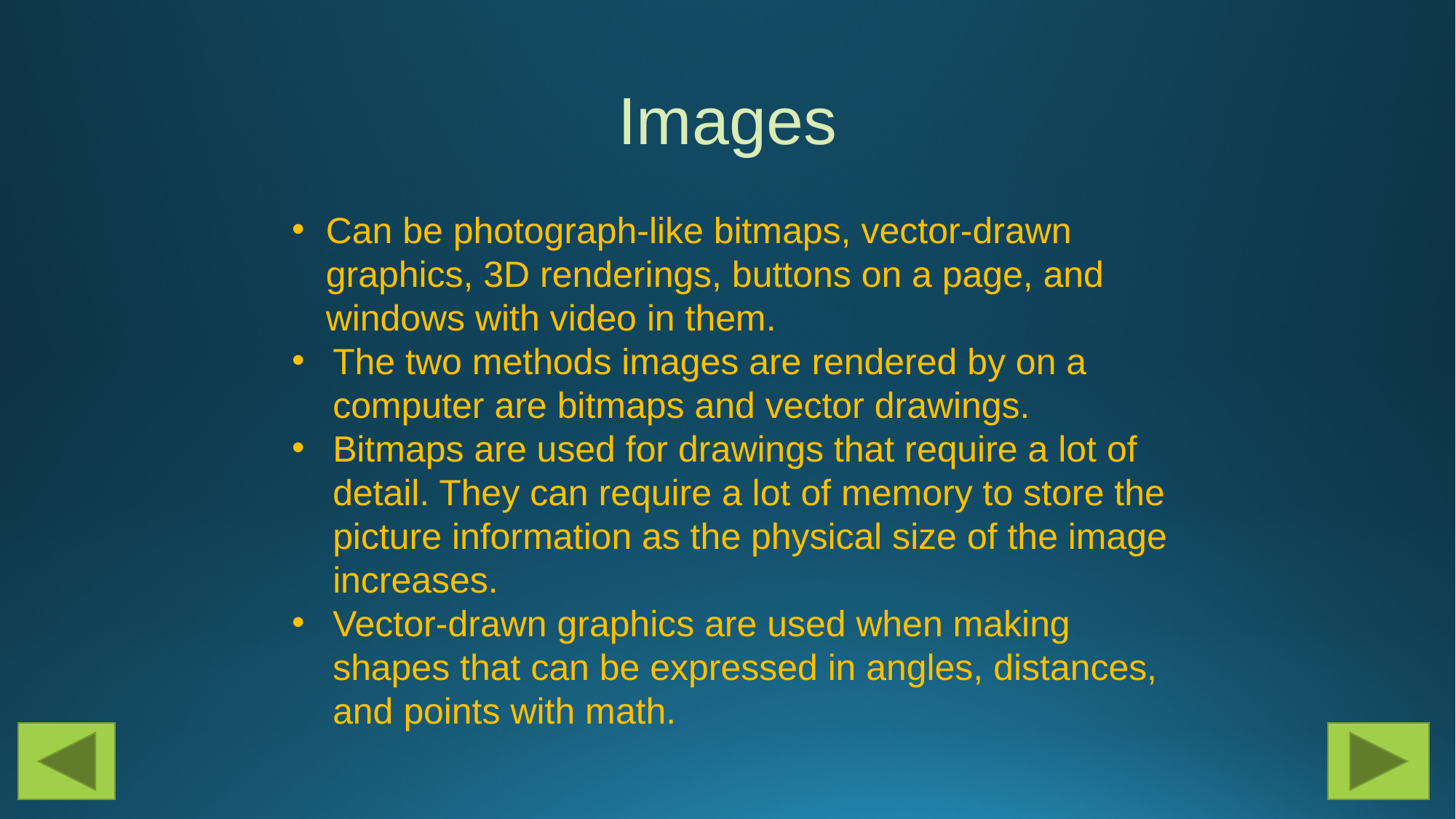

# Images
Can be photograph-like bitmaps, vector-drawn graphics, 3D renderings, buttons on a page, and windows with video in them.
The two methods images are rendered by on a computer are bitmaps and vector drawings.
Bitmaps are used for drawings that require a lot of detail. They can require a lot of memory to store the picture information as the physical size of the image increases.
Vector-drawn graphics are used when making shapes that can be expressed in angles, distances, and points with math.